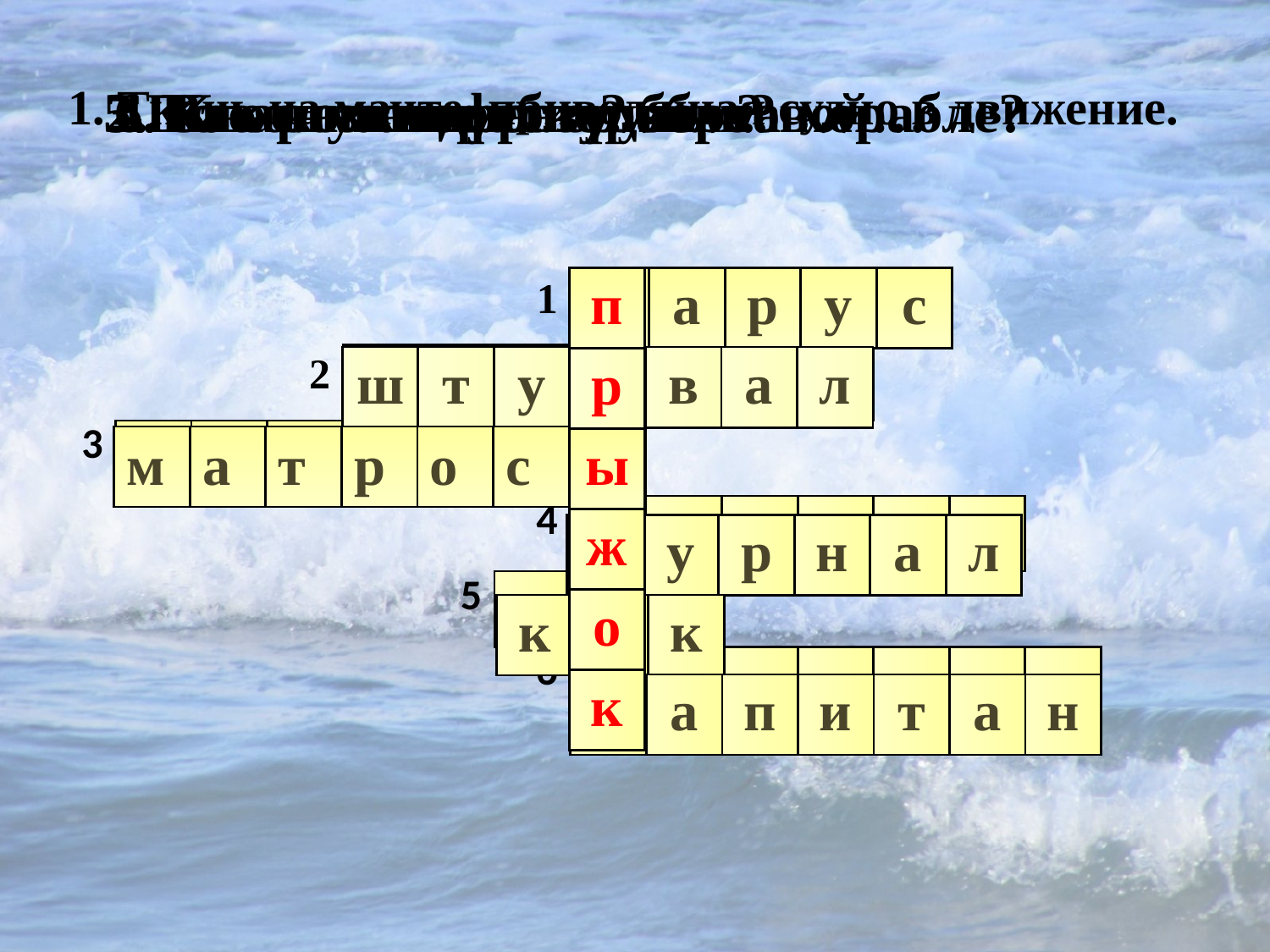

1. Ткань на мачте, приводящая судно в движение.
2. Как называется руль на корабле?
3. Кто служит на корабле?
5.Повар на корабле?
4. Закончить фразу: бортовой…
6. Кто командует судном?
|  |  |  |  |  |  |  |  |  |  |  |  |  |  |
| --- | --- | --- | --- | --- | --- | --- | --- | --- | --- | --- | --- | --- | --- |
|  |  |  |  |  |  | 1 |  |  |  |  |  |  |  |
|  |  |  | 2 |  |  |  |  |  |  |  |  |  |  |
| 3 |  |  |  |  |  |  |  |  |  |  |  |  |  |
|  |  |  |  |  |  | 4 |  |  |  |  |  |  |  |
|  |  |  |  |  | 5 |  |  |  |  |  |  |  |  |
|  |  |  |  |  |  | 6 |  |  |  |  |  |  |  |
| п |
| --- |
| р |
| ы |
| ж |
| о |
| к |
| п | а | р | у | с |
| --- | --- | --- | --- | --- |
| ш | т | у | р | в | а | л |
| --- | --- | --- | --- | --- | --- | --- |
| м | а | т | р | о | с | ы |
| --- | --- | --- | --- | --- | --- | --- |
| ж | у | р | н | а | л |
| --- | --- | --- | --- | --- | --- |
| к | о | к |
| --- | --- | --- |
| к | а | п | и | т | а | н |
| --- | --- | --- | --- | --- | --- | --- |